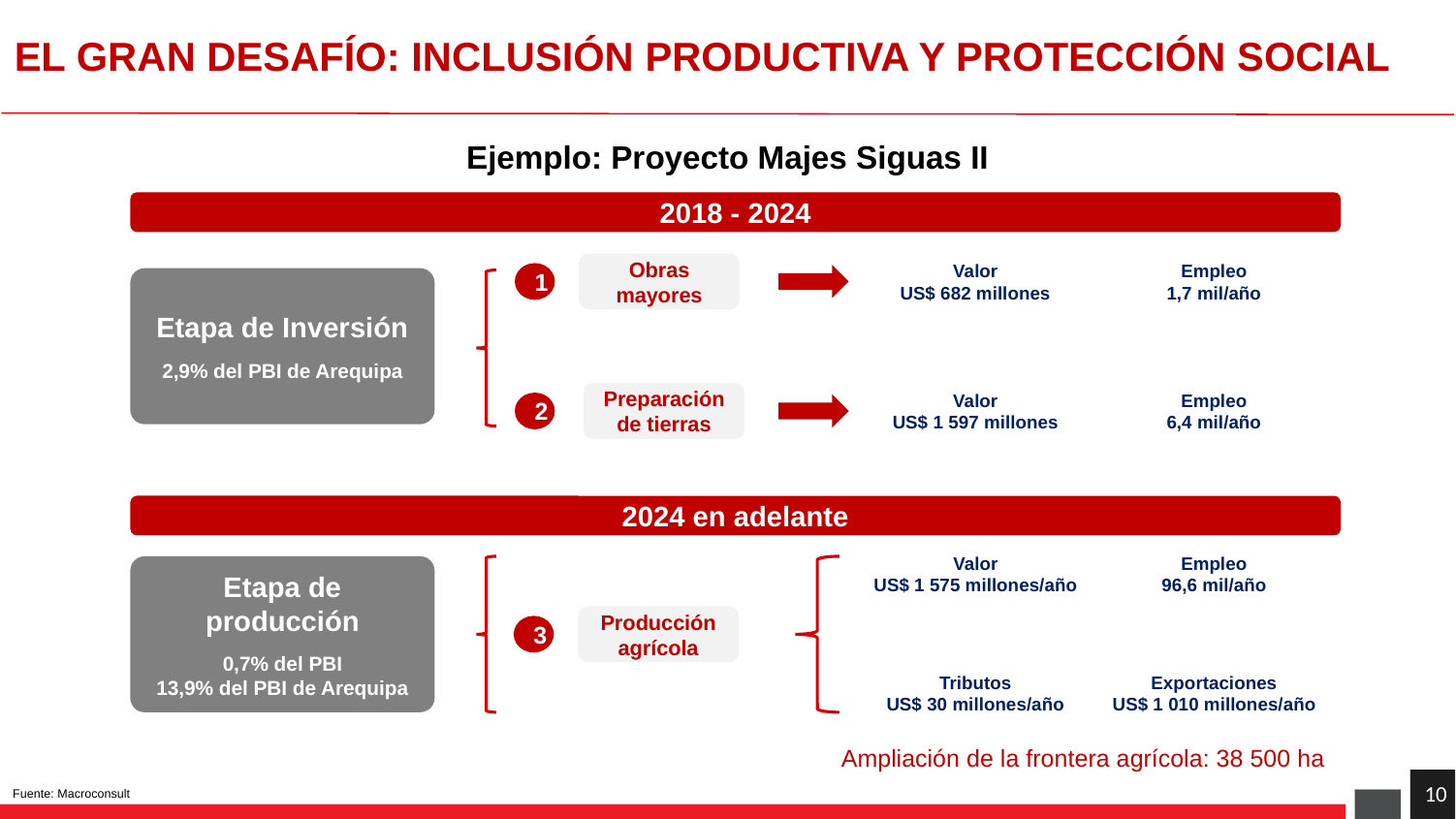

EL GRAN DESAFÍO: INCLUSIÓN PRODUCTIVA Y PROTECCIÓN SOCIAL
Ejemplo: Proyecto Majes Siguas II
2018 - 2024
Obras mayores
Valor
US$ 682 millones
Empleo
1,7 mil/año
1

Etapa de Inversión

2,9% del PBI de Arequipa

Preparación de tierras
Valor
US$ 1 597 millones
Empleo
6,4 mil/año

2

2024 en adelante
Valor
US$ 1 575 millones/año
Empleo
96,6 mil/año
Etapa de producción

0,7% del PBI
13,9% del PBI de Arequipa

Producción agrícola
3
Tributos
US$ 30 millones/año
Exportaciones
US$ 1 010 millones/año
Ampliación de la frontera agrícola: 38 500 ha
10
Fuente: Macroconsult